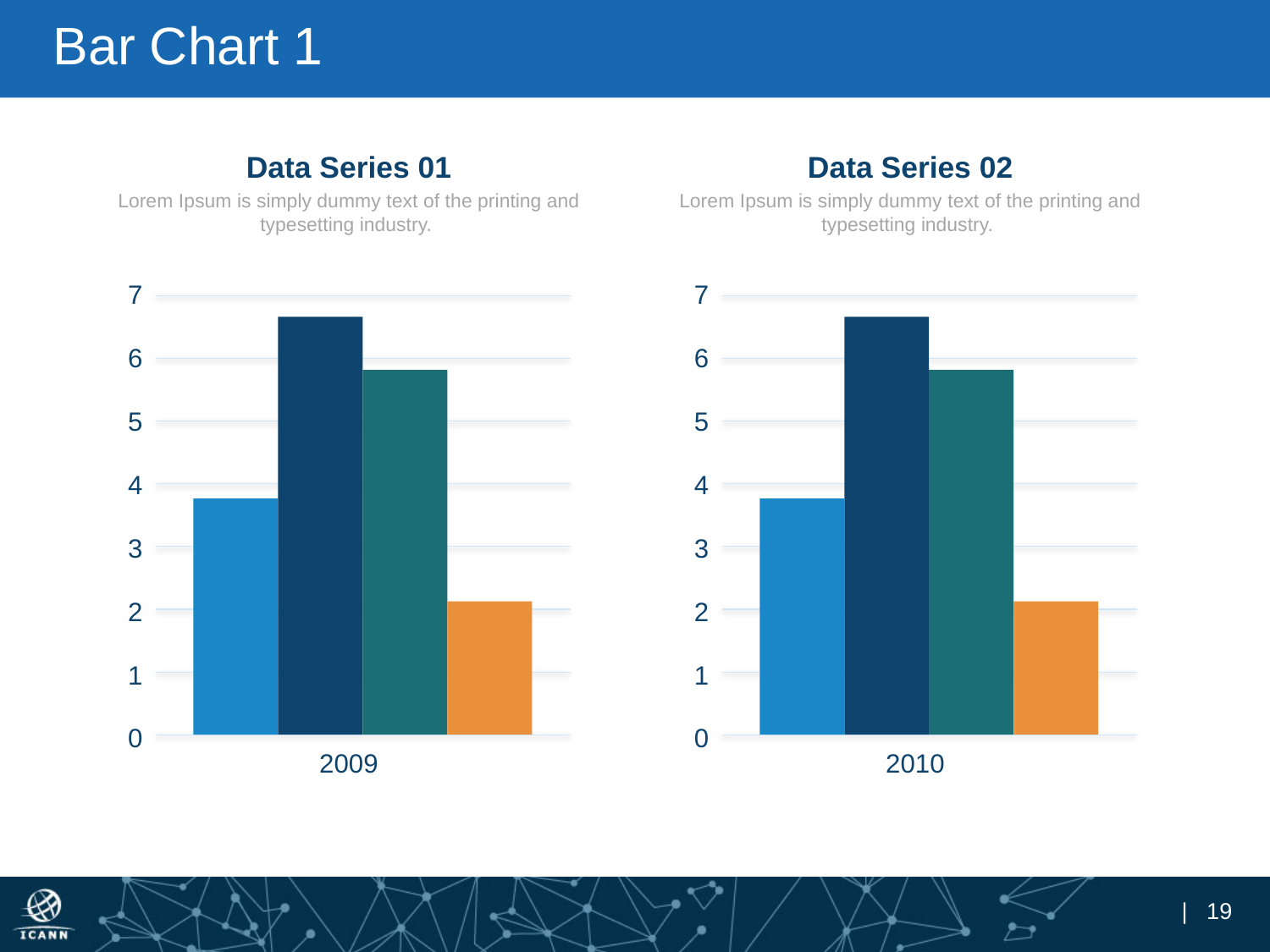

# Bar Chart 1
Data Series 01
Lorem Ipsum is simply dummy text of the printing and typesetting industry.
7
6
5
4
3
2
1
0

2009
Data Series 02
Lorem Ipsum is simply dummy text of the printing and typesetting industry.
7
6
5
4
3
2
1
0

2010